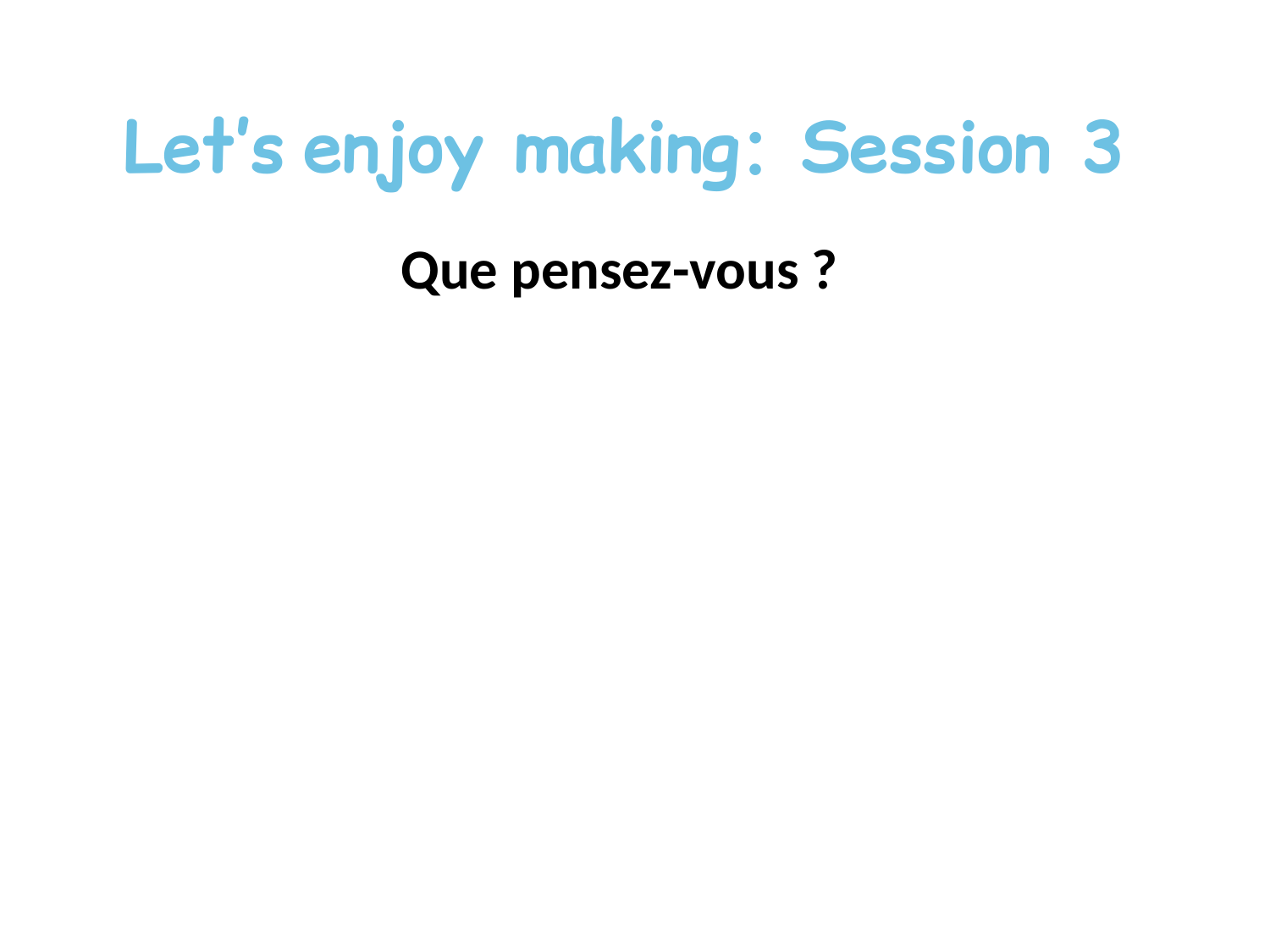

# Let’s enjoy making: Session 3
Que pensez-vous ?